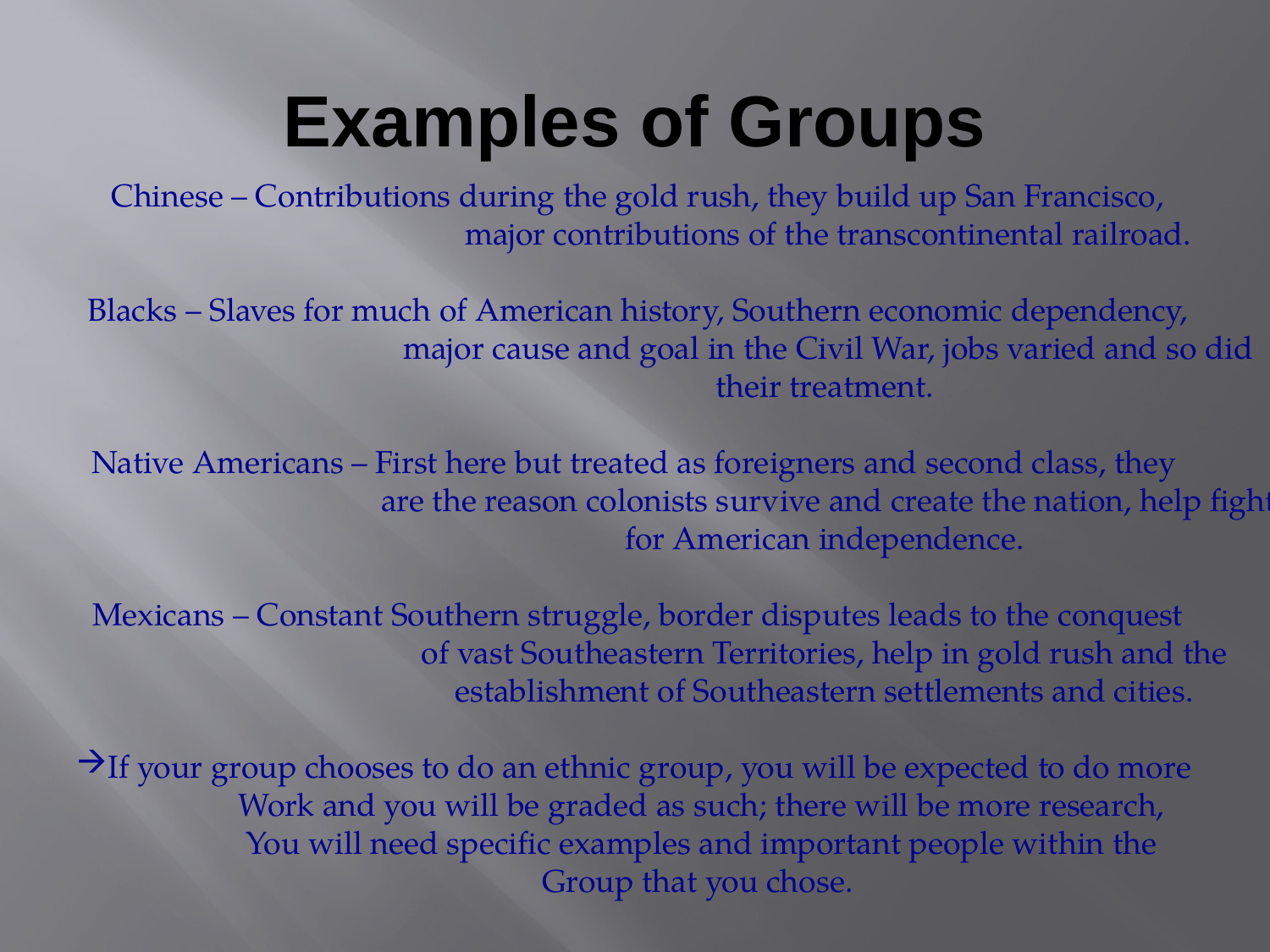

# Examples of Groups
Chinese – Contributions during the gold rush, they build up San Francisco,
			major contributions of the transcontinental railroad.

Blacks – Slaves for much of American history, Southern economic dependency,
			major cause and goal in the Civil War, jobs varied and so did
			their treatment.

Native Americans – First here but treated as foreigners and second class, they
			are the reason colonists survive and create the nation, help fight
			for American independence.

Mexicans – Constant Southern struggle, border disputes leads to the conquest
			of vast Southeastern Territories, help in gold rush and the
			establishment of Southeastern settlements and cities.

If your group chooses to do an ethnic group, you will be expected to do more
Work and you will be graded as such; there will be more research,
You will need specific examples and important people within the
Group that you chose.